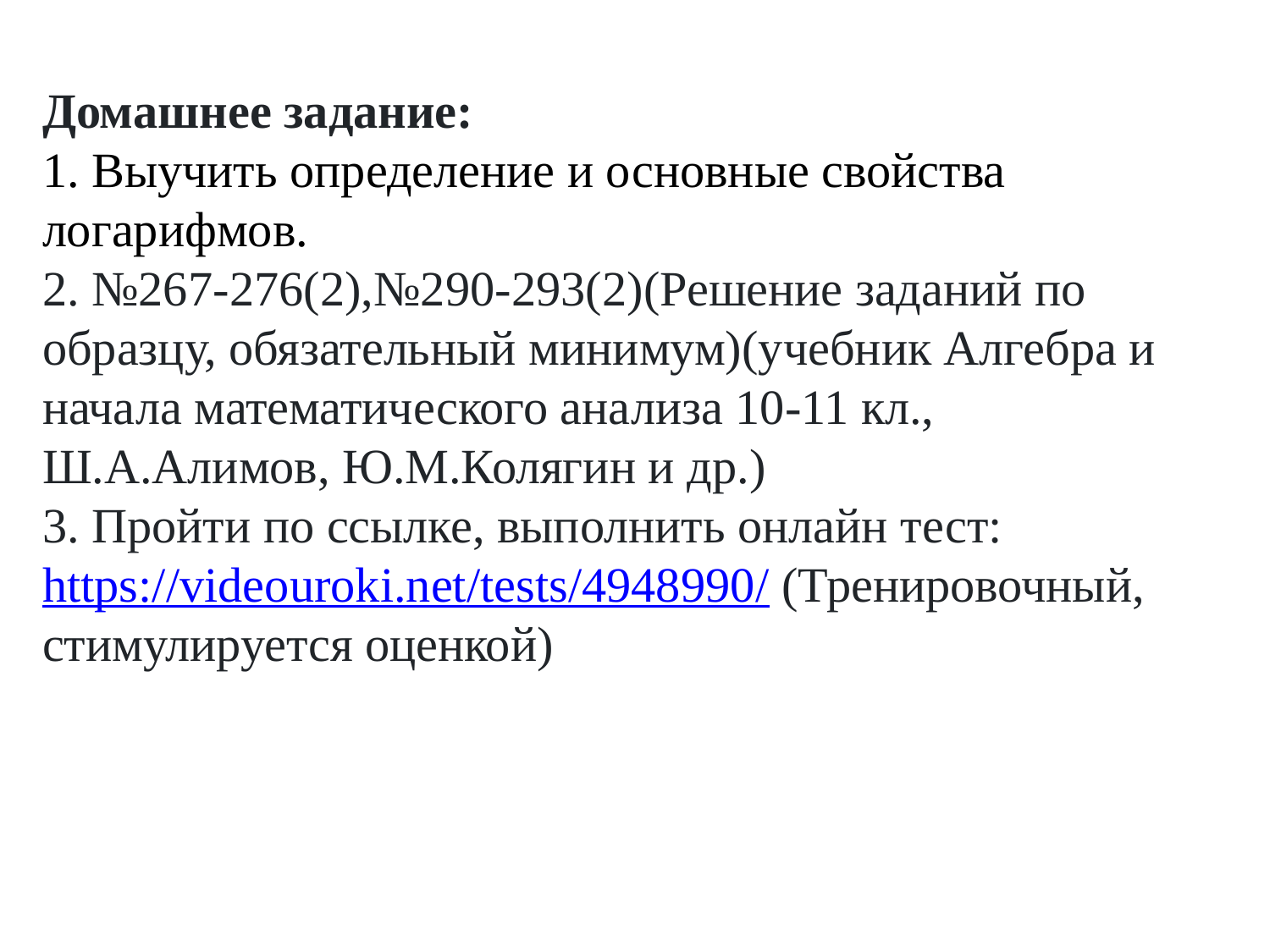

Домашнее задание:
1. Выучить определение и основные свойства логарифмов.
2. №267-276(2),№290-293(2)(Решение заданий по   образцу, обязательный минимум)(учебник Алгебра и начала математического анализа 10-11 кл., Ш.А.Алимов, Ю.М.Колягин и др.)
3. Пройти по ссылке, выполнить онлайн тест: https://videouroki.net/tests/4948990/ (Тренировочный, стимулируется оценкой)